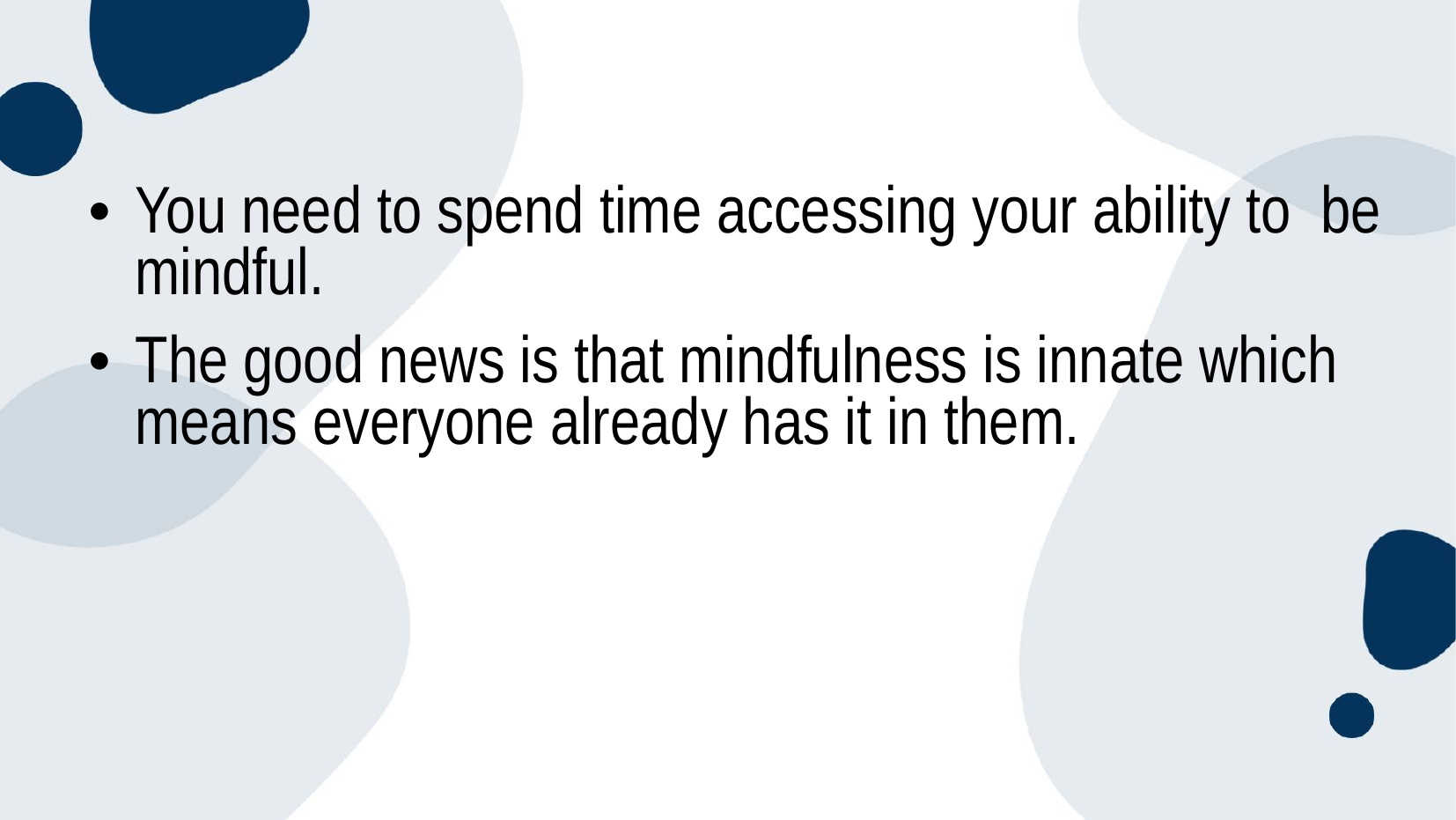

You need to spend time accessing your ability to  be mindful.
The good news is that mindfulness is innate which means everyone already has it in them.